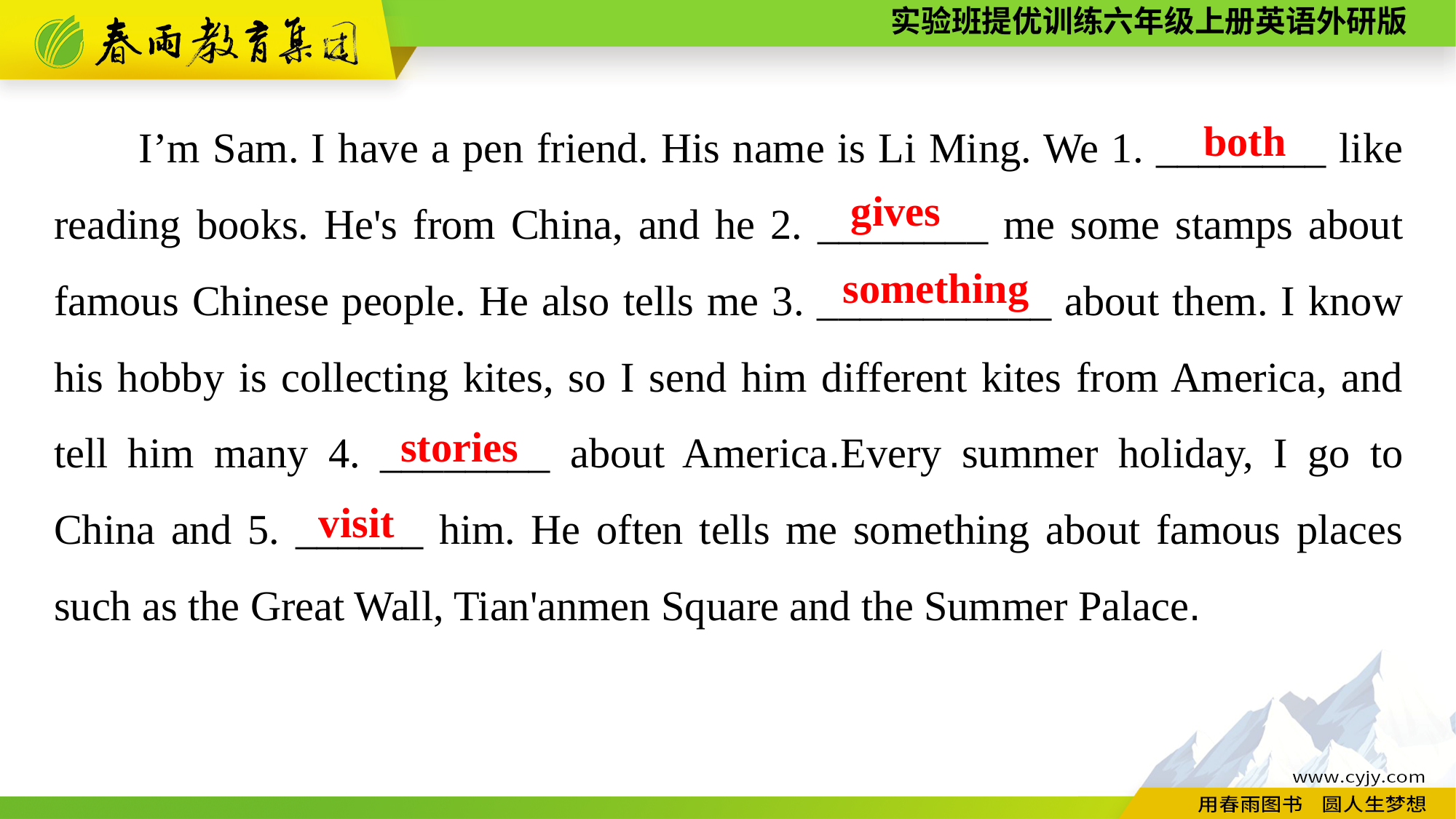

I’m Sam. I have a pen friend. His name is Li Ming. We 1. ________ like reading books. He's from China, and he 2. ________ me some stamps about famous Chinese people. He also tells me 3. ___________ about them. I know his hobby is collecting kites, so I send him different kites from America, and tell him many 4. ________ about America.Every summer holiday, I go to China and 5. ______ him. He often tells me something about famous places such as the Great Wall, Tian'anmen Square and the Summer Palace.
both
gives
something
stories
visit